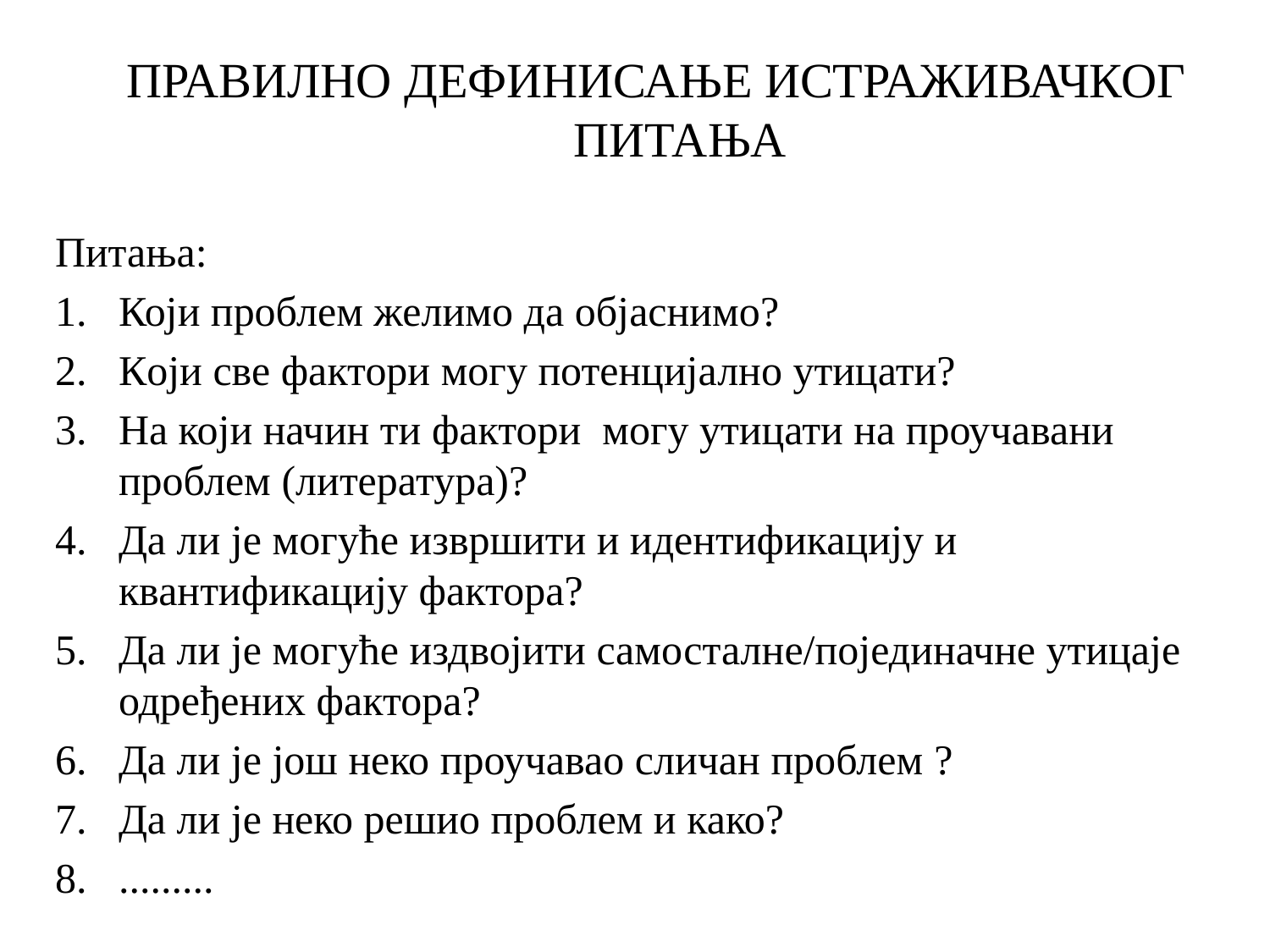

ПРАВИЛНО ДЕФИНИСАЊЕ ИСТРАЖИВАЧКОГ ПИТАЊА

Питања:
Који проблем желимо да објаснимо?
Који све фактори могу потенцијално утицати?
На који начин ти фактори  могу утицати на проучавани проблем (литература)?
Да ли је могуће извршити и идентификацију и квантификацију фактора?
Да ли је могуће издвојити самосталне/појединачне утицаје одређених фактора?
Да ли је још неко проучавао сличан проблем ?
Да ли је неко решио проблем и како?
.........